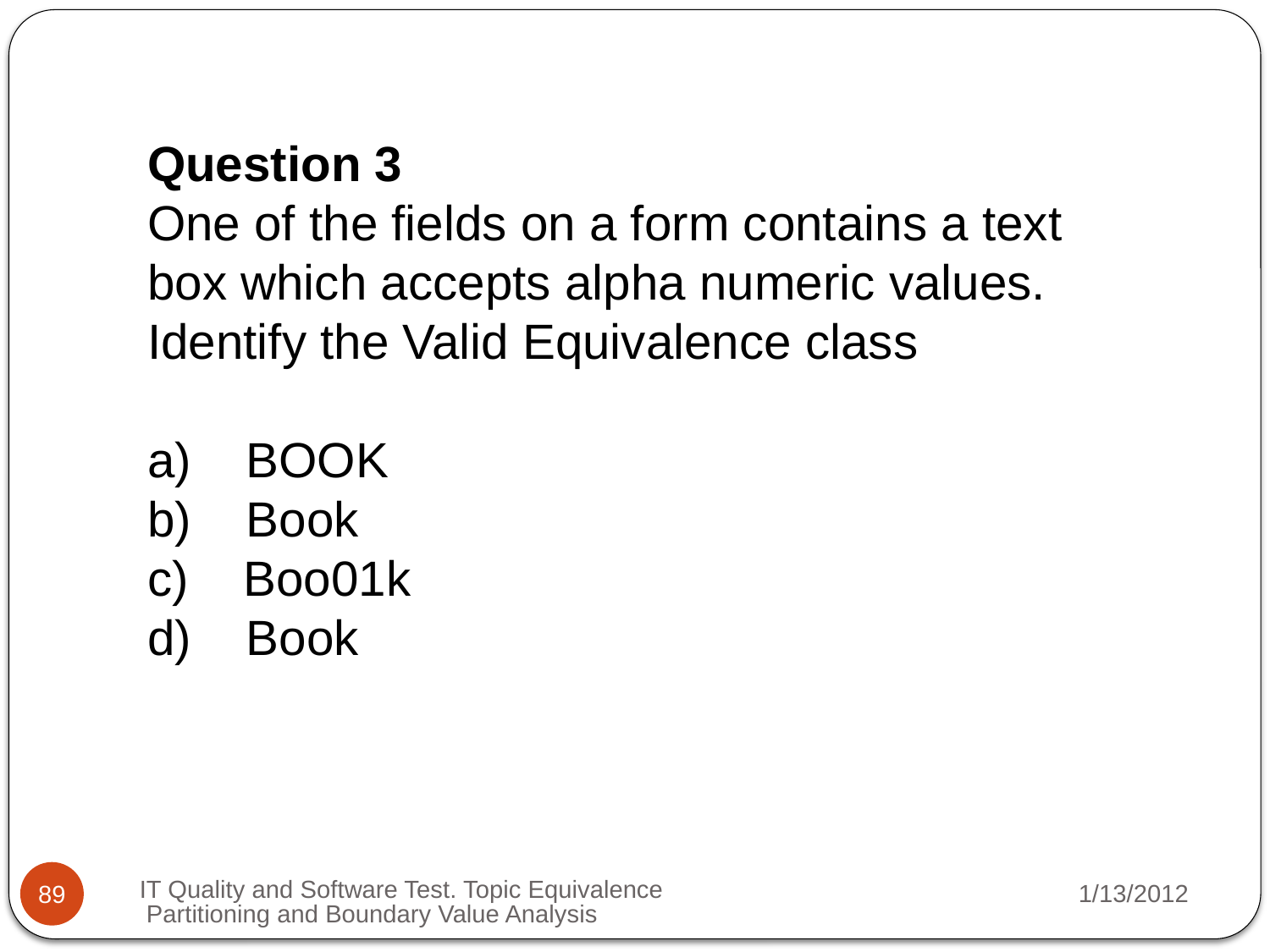

Question 3
One of the fields on a form contains a text box which accepts alpha numeric values. Identify the Valid Equivalence class
a)    BOOK
b)    Book
c)    Boo01k
d)    Book
IT Quality and Software Test. Topic Equivalence Partitioning and Boundary Value Analysis
1/13/2012
89